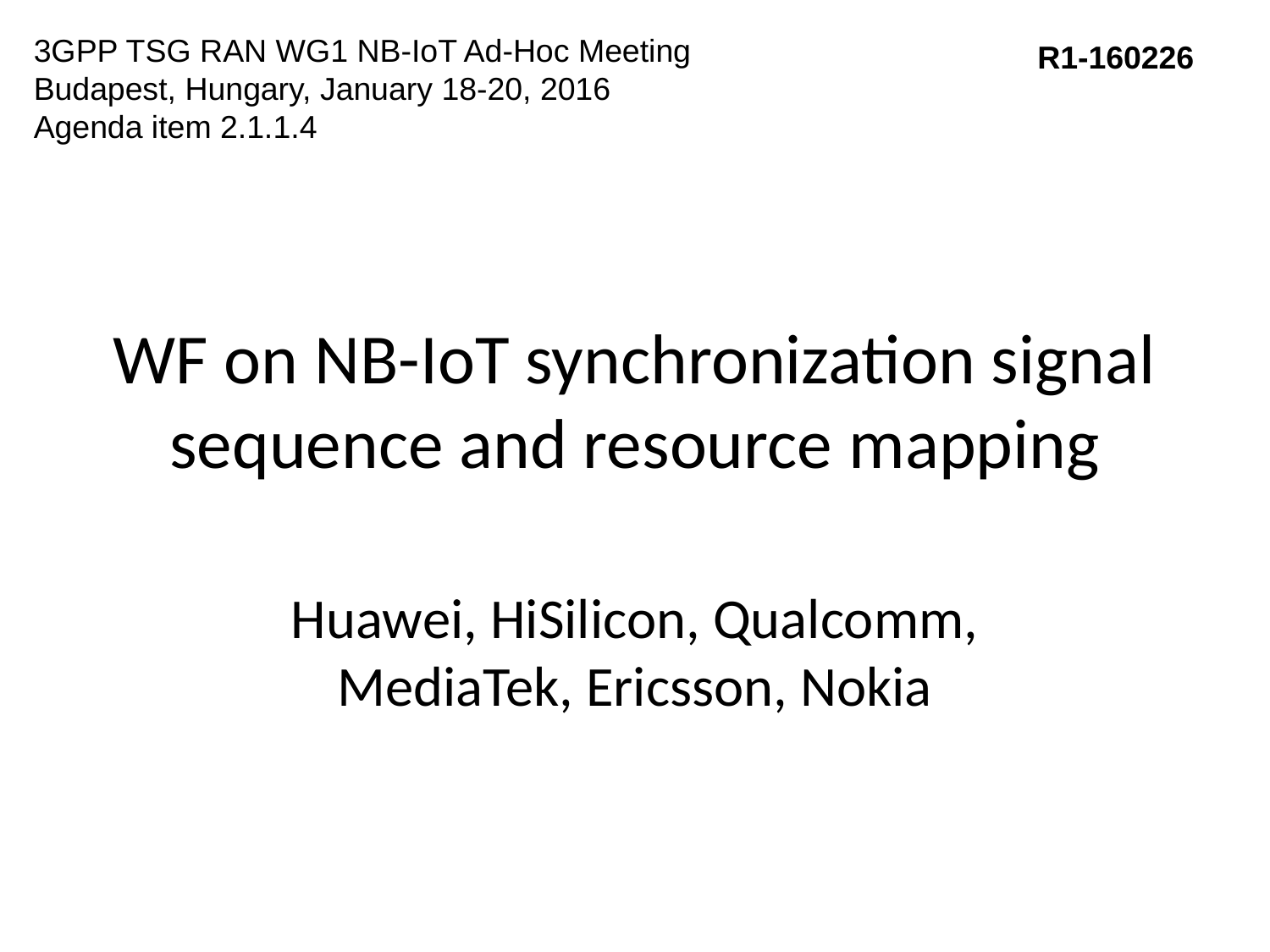

3GPP TSG RAN WG1 NB-IoT Ad-Hoc Meeting
Budapest, Hungary, January 18-20, 2016
Agenda item 2.1.1.4
R1-160226
# WF on NB-IoT synchronization signal sequence and resource mapping
Huawei, HiSilicon, Qualcomm, MediaTek, Ericsson, Nokia